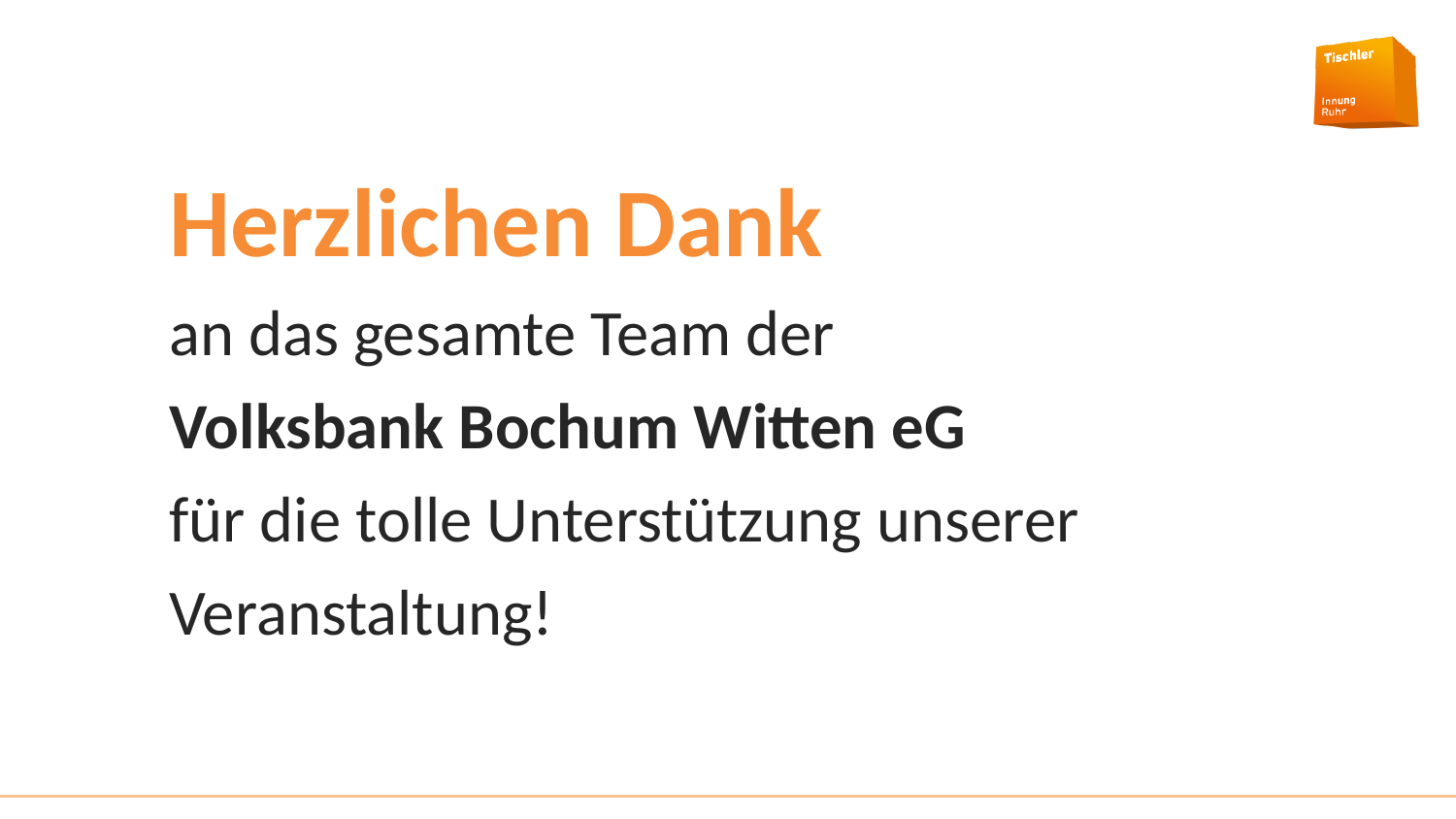

# Herzlichen Dank an das gesamte Team der Volksbank Bochum Witten eG für die tolle Unterstützung unserer Veranstaltung!